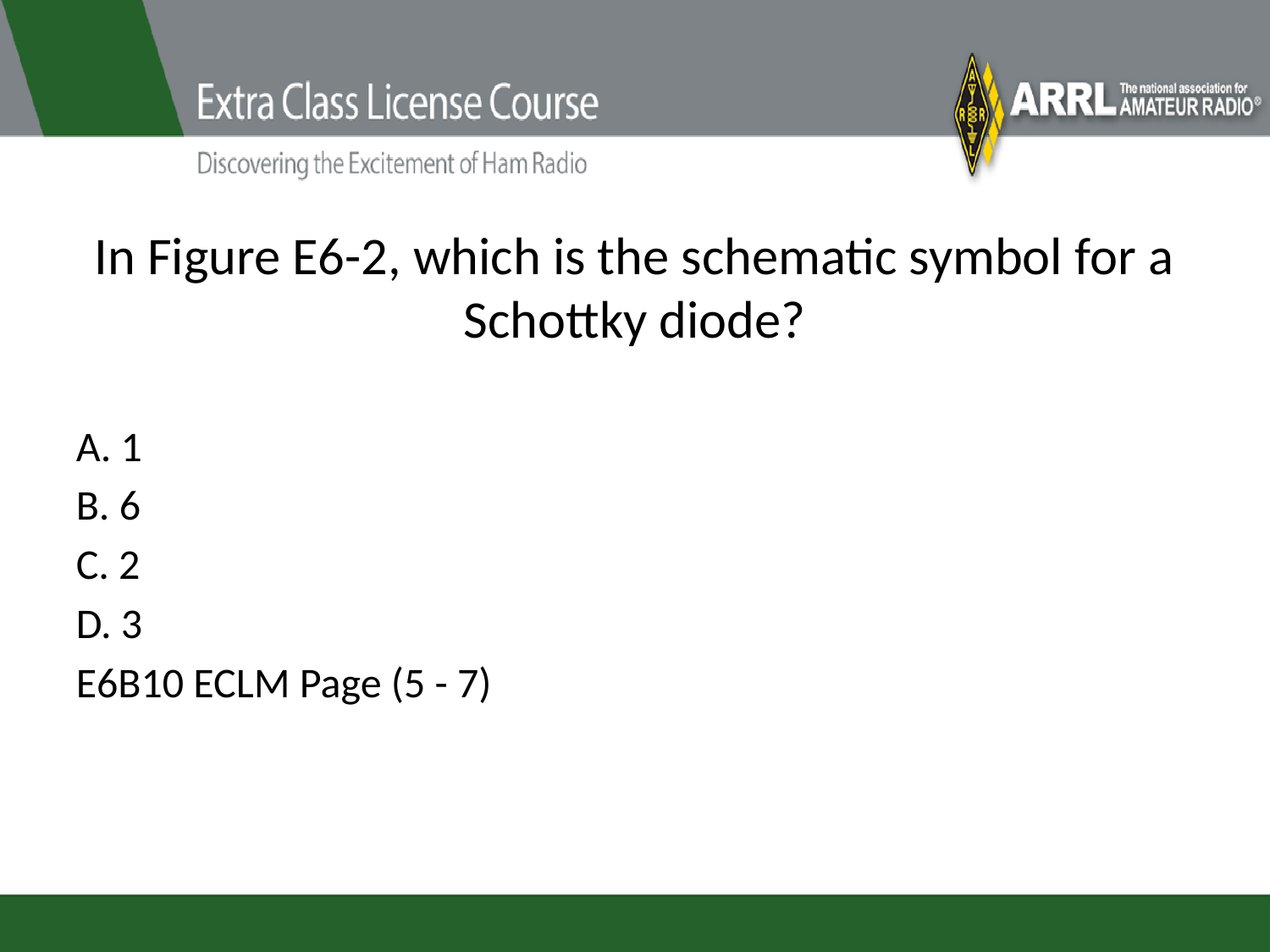

# In Figure E6-2, which is the schematic symbol for a Schottky diode?
A. 1
B. 6
C. 2
D. 3
E6B10 ECLM Page (5 - 7)